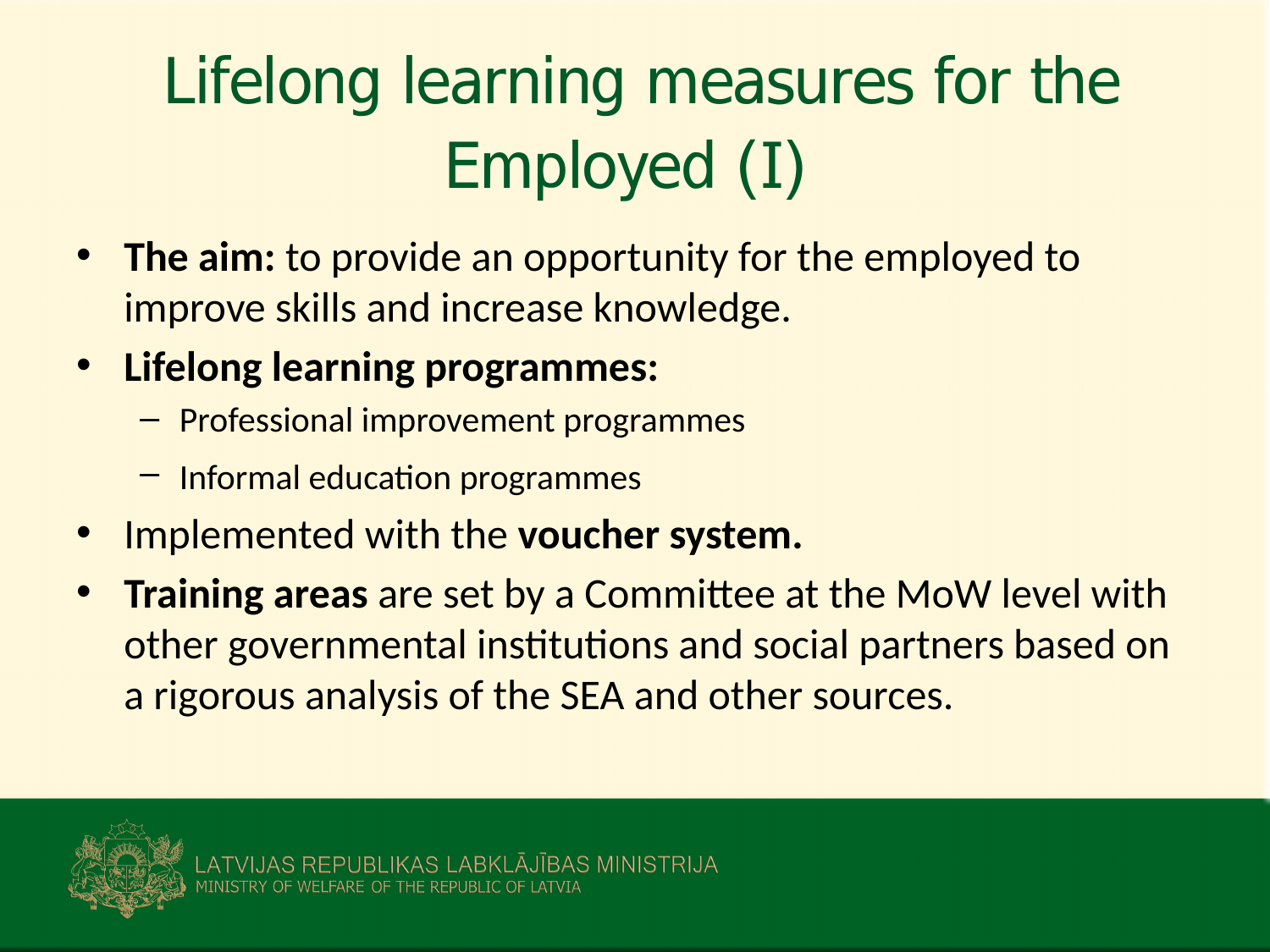

# Lifelong learning measures for the Employed (I)
The aim: to provide an opportunity for the employed to improve skills and increase knowledge.
Lifelong learning programmes:
Professional improvement programmes
Informal education programmes
Implemented with the voucher system.
Training areas are set by a Committee at the MoW level with other governmental institutions and social partners based on a rigorous analysis of the SEA and other sources.